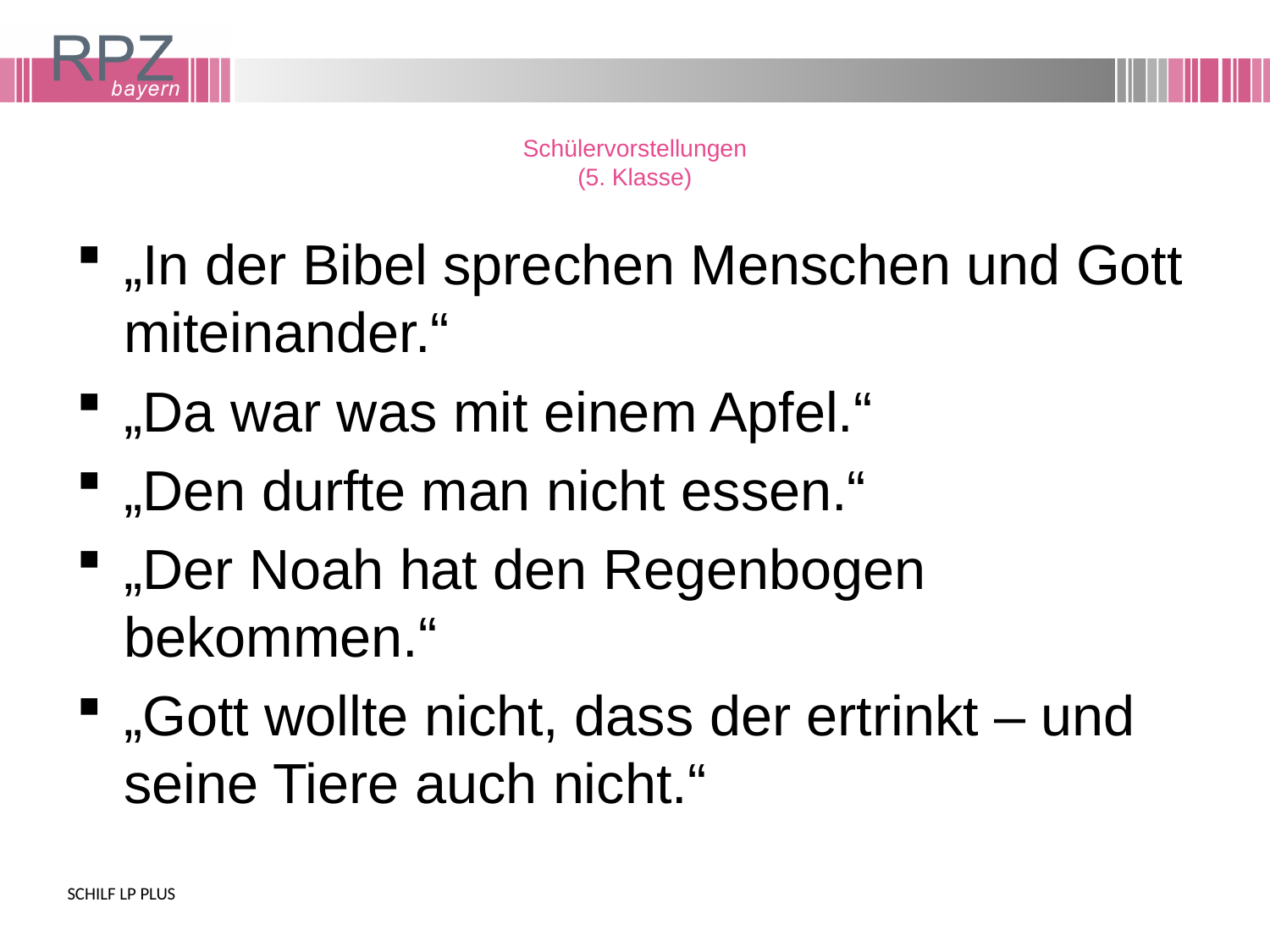

# Schülervorstellungen (5. Klasse)
„In der Bibel sprechen Menschen und Gott miteinander.“
„Da war was mit einem Apfel.“
„Den durfte man nicht essen.“
„Der Noah hat den Regenbogen bekommen.“
„Gott wollte nicht, dass der ertrinkt – und seine Tiere auch nicht.“